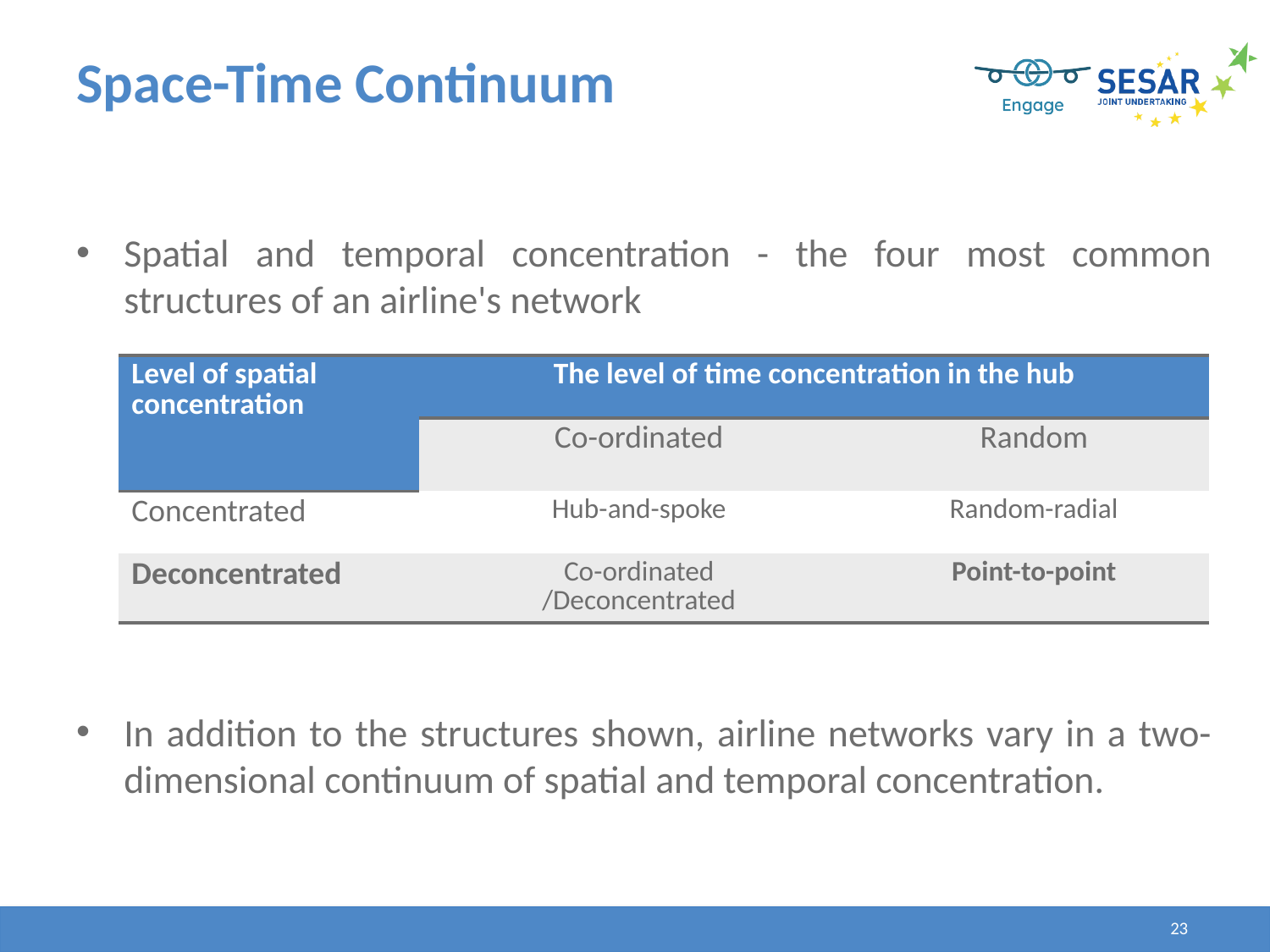

# Space-Time Continuum
Spatial and temporal concentration - the four most common structures of an airline's network

In addition to the structures shown, airline networks vary in a two-dimensional continuum of spatial and temporal concentration.
| Level of spatial concentration | The level of time concentration in the hub |  |
| --- | --- | --- |
|  | Co-ordinated | Random |
| Concentrated | Hub-and-spoke | Random-radial |
| Deconcentrated | Co-ordinated /Deconcentrated | Point-to-point |
23